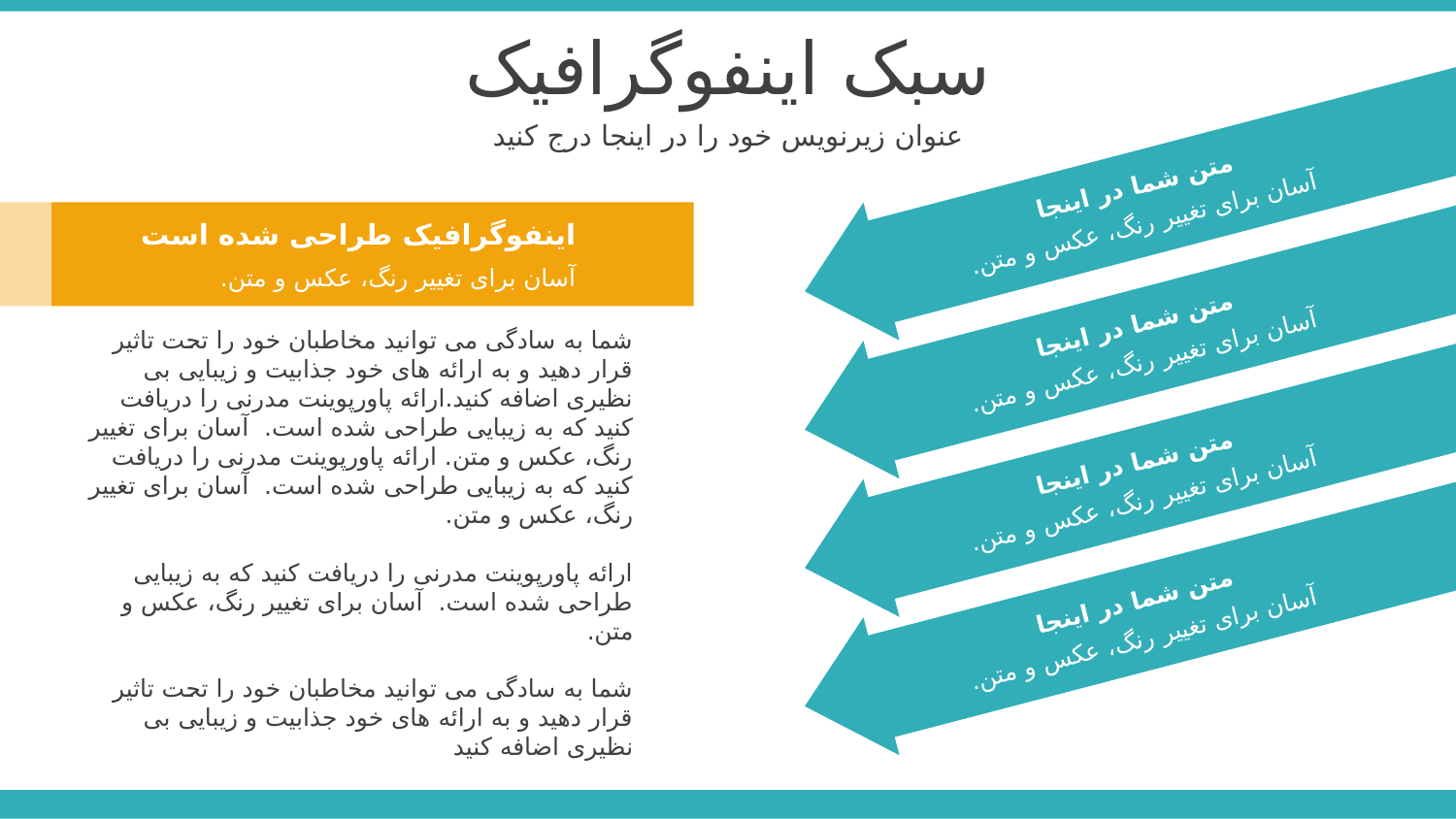

سبک اینفوگرافیک
عنوان زیرنویس خود را در اینجا درج کنید

متن شما در اینجا
آسان برای تغییر رنگ، عکس و متن.

اینفوگرافیک طراحی شده است
آسان برای تغییر رنگ، عکس و متن.

متن شما در اینجا
آسان برای تغییر رنگ، عکس و متن.
شما به سادگی می توانید مخاطبان خود را تحت تاثیر قرار دهید و به ارائه های خود جذابیت و زیبایی بی نظیری اضافه کنید.ارائه پاورپوینت مدرنی را دریافت کنید که به زیبایی طراحی شده است.  آسان برای تغییر رنگ، عکس و متن. ارائه پاورپوینت مدرنی را دریافت کنید که به زیبایی طراحی شده است.  آسان برای تغییر رنگ، عکس و متن.

ارائه پاورپوینت مدرنی را دریافت کنید که به زیبایی طراحی شده است.  آسان برای تغییر رنگ، عکس و متن.

شما به سادگی می توانید مخاطبان خود را تحت تاثیر قرار دهید و به ارائه های خود جذابیت و زیبایی بی نظیری اضافه کنید

متن شما در اینجا
آسان برای تغییر رنگ، عکس و متن.

متن شما در اینجا
آسان برای تغییر رنگ، عکس و متن.